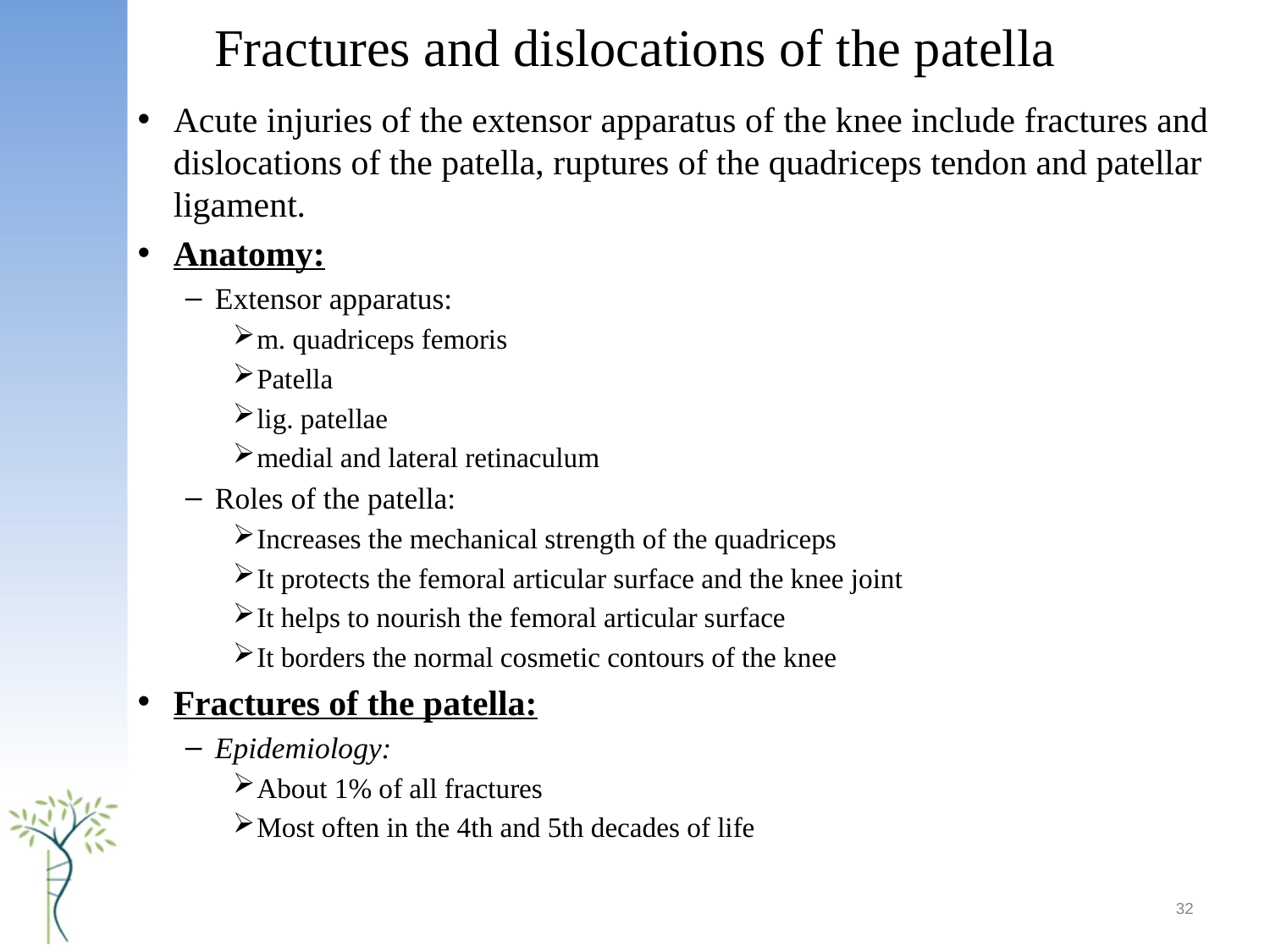

# Fractures and dislocations of the patella
Acute injuries of the extensor apparatus of the knee include fractures and dislocations of the patella, ruptures of the quadriceps tendon and patellar ligament.
Anatomy:
Extensor apparatus:
m. quadriceps femoris
Patella
lig. patellae
medial and lateral retinaculum
Roles of the patella:
Increases the mechanical strength of the quadriceps
It protects the femoral articular surface and the knee joint
It helps to nourish the femoral articular surface
It borders the normal cosmetic contours of the knee
Fractures of the patella:
Epidemiology:
About 1% of all fractures
Most often in the 4th and 5th decades of life
32